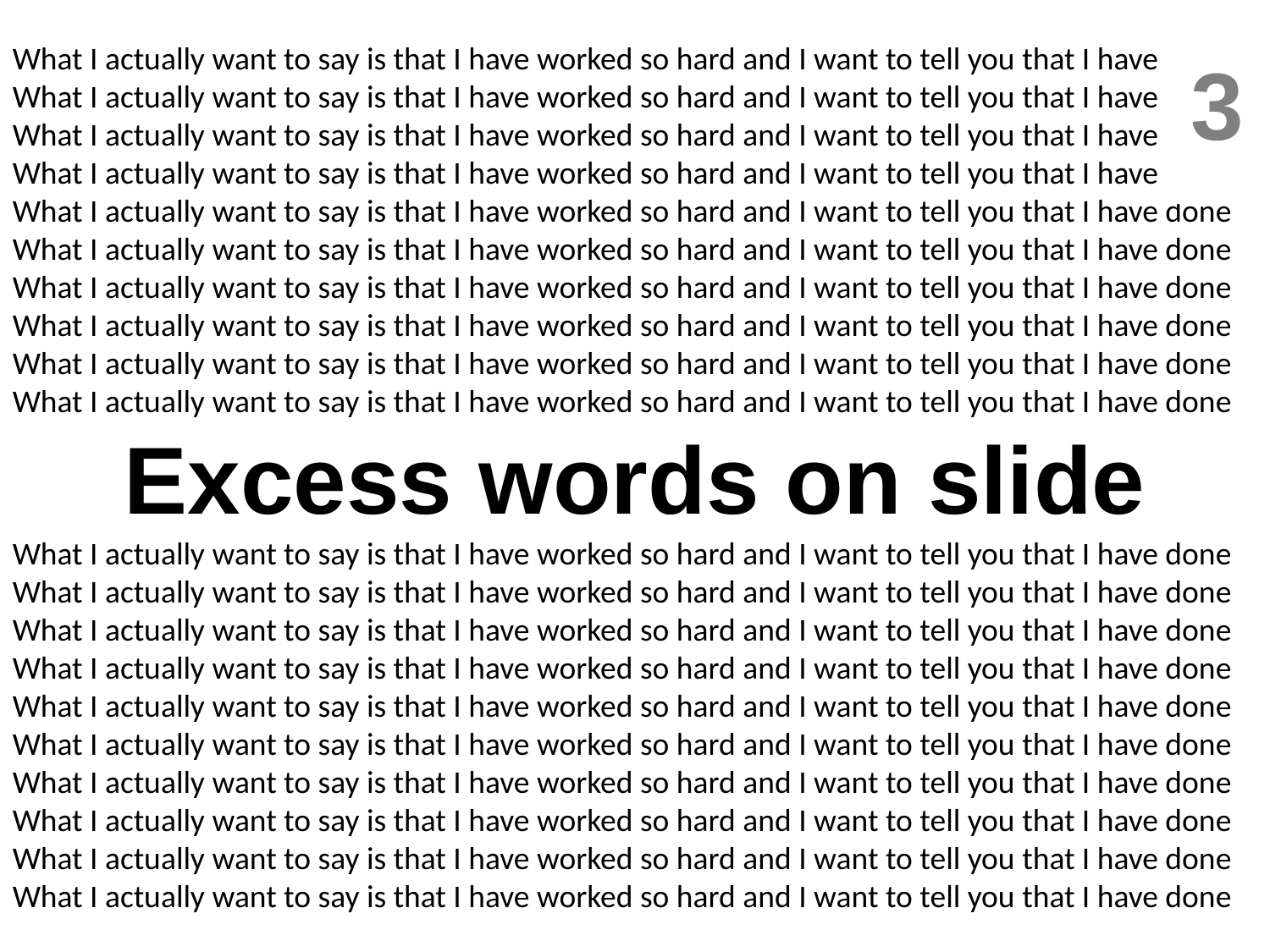

3
What I actually want to say is that I have worked so hard and I want to tell you that I have done
What I actually want to say is that I have worked so hard and I want to tell you that I have done
What I actually want to say is that I have worked so hard and I want to tell you that I have done
What I actually want to say is that I have worked so hard and I want to tell you that I have done
What I actually want to say is that I have worked so hard and I want to tell you that I have done
What I actually want to say is that I have worked so hard and I want to tell you that I have done
What I actually want to say is that I have worked so hard and I want to tell you that I have done
What I actually want to say is that I have worked so hard and I want to tell you that I have done
What I actually want to say is that I have worked so hard and I want to tell you that I have done
What I actually want to say is that I have worked so hard and I want to tell you that I have done

What I actually want to say is that I have worked so hard and I want to tell you that I have done
What I actually want to say is that I have worked so hard and I want to tell you that I have done
What I actually want to say is that I have worked so hard and I want to tell you that I have done
What I actually want to say is that I have worked so hard and I want to tell you that I have done
What I actually want to say is that I have worked so hard and I want to tell you that I have done
What I actually want to say is that I have worked so hard and I want to tell you that I have done
What I actually want to say is that I have worked so hard and I want to tell you that I have done
What I actually want to say is that I have worked so hard and I want to tell you that I have done
What I actually want to say is that I have worked so hard and I want to tell you that I have done
What I actually want to say is that I have worked so hard and I want to tell you that I have done
# Excess words on slide